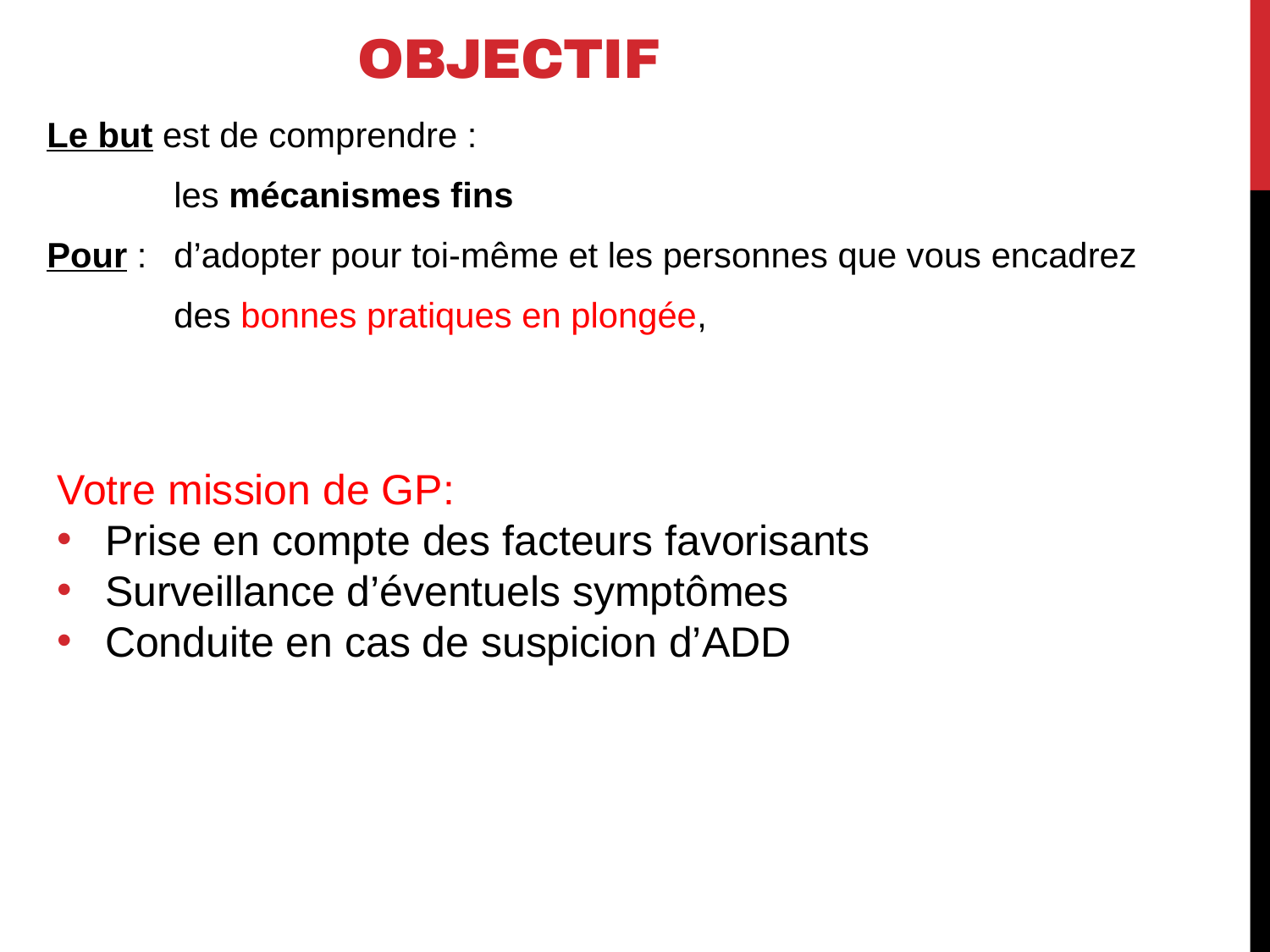

# objectif
Le but est de comprendre :
	les mécanismes fins
Pour : 	d’adopter pour toi-même et les personnes que vous encadrez
	des bonnes pratiques en plongée,

Votre mission de GP:
Prise en compte des facteurs favorisants
Surveillance d’éventuels symptômes
Conduite en cas de suspicion d’ADD